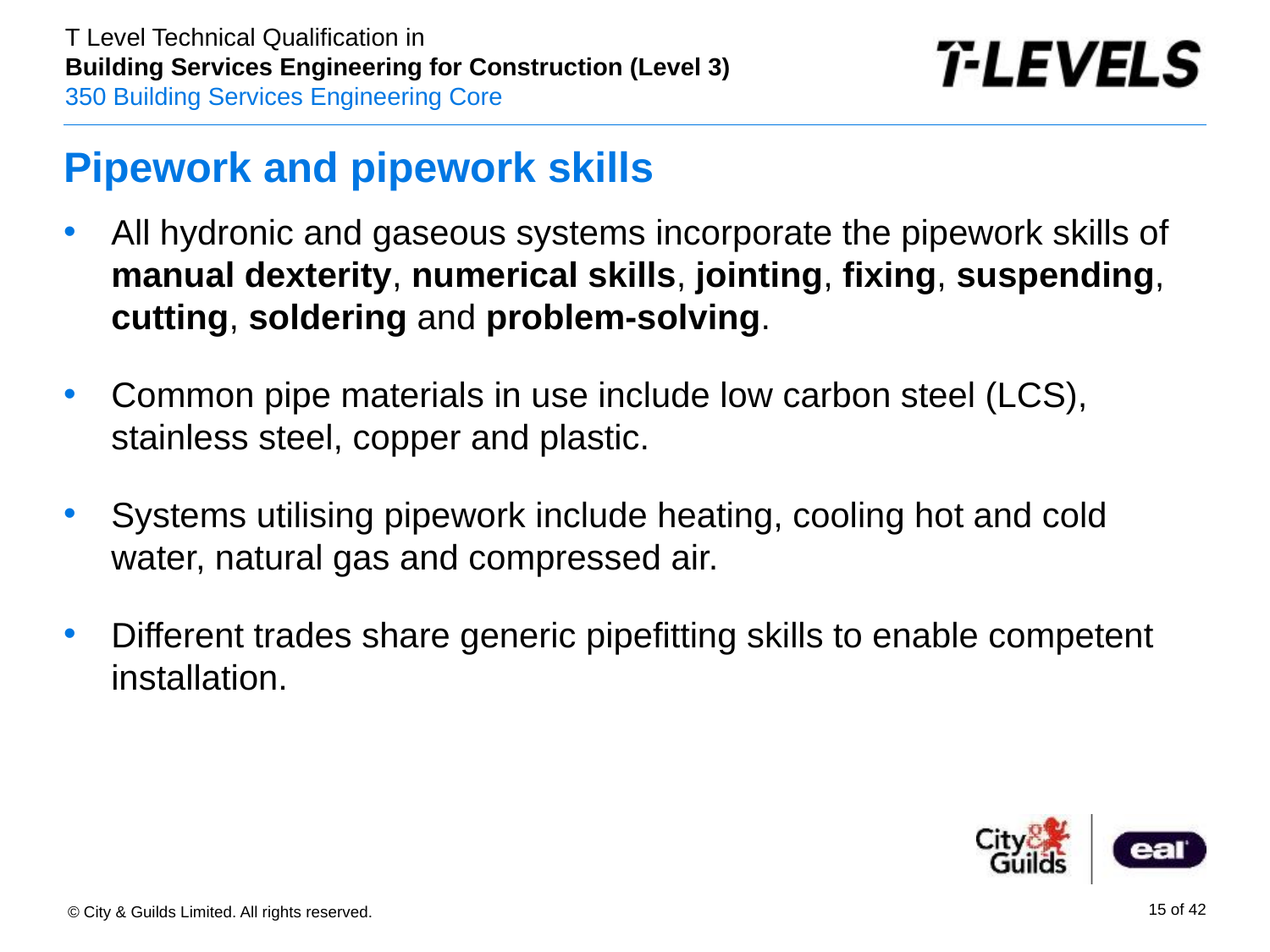

# Pipework and pipework skills
All hydronic and gaseous systems incorporate the pipework skills of manual dexterity, numerical skills, jointing, fixing, suspending, cutting, soldering and problem-solving.
Common pipe materials in use include low carbon steel (LCS), stainless steel, copper and plastic.
Systems utilising pipework include heating, cooling hot and cold water, natural gas and compressed air.
Different trades share generic pipefitting skills to enable competent installation.